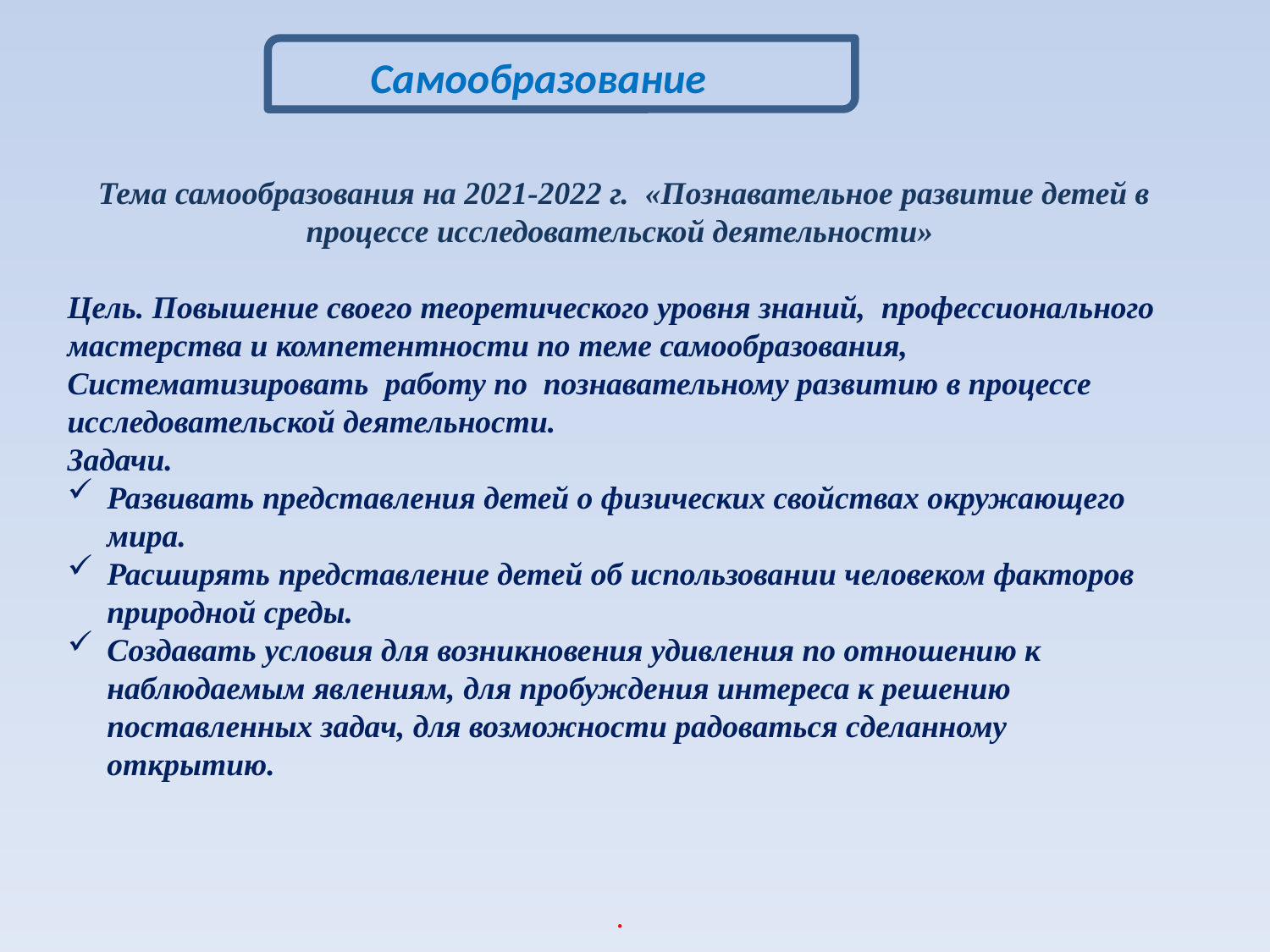

Самообразование
 Тема самообразования на 2021-2022 г.  «Познавательное развитие детей в процессе исследовательской деятельности»

Цель. Повышение своего теоретического уровня знаний,  профессионального мастерства и компетентности по теме самообразования, Систематизировать  работу по  познавательному развитию в процессе исследовательской деятельности.
Задачи.
Развивать представления детей о физических свойствах окружающего  мира.
Расширять представление детей об использовании человеком факторов природной среды.
Создавать условия для возникновения удивления по отношению к наблюдаемым явлениям, для пробуждения интереса к решению поставленных задач, для возможности радоваться сделанному открытию.

.